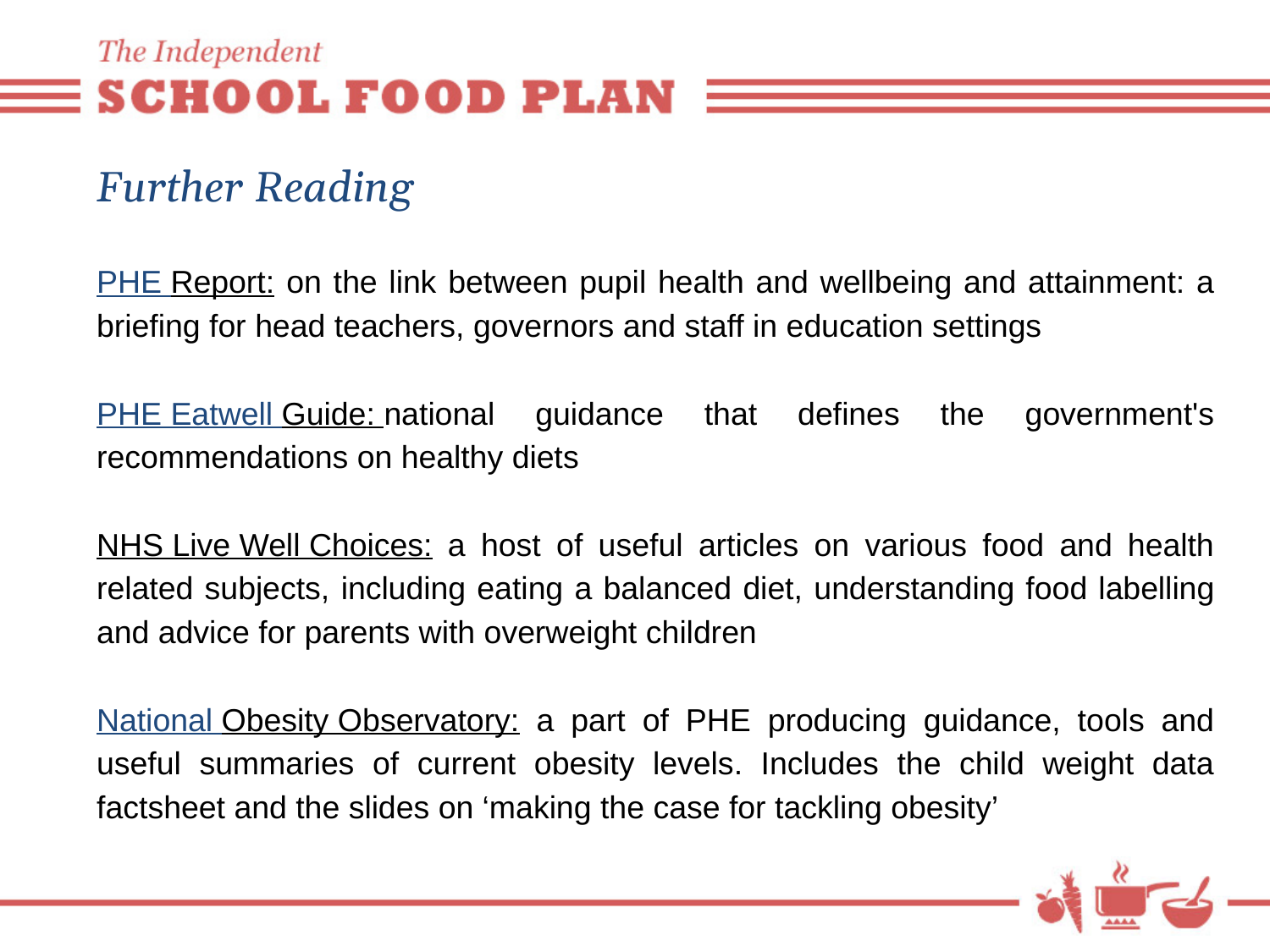

# Further Reading
PHE Report: on the link between pupil health and wellbeing and attainment: a briefing for head teachers, governors and staff in education settings

PHE Eatwell Guide: national guidance that defines the government's recommendations on healthy diets

NHS Live Well Choices: a host of useful articles on various food and health related subjects, including eating a balanced diet, understanding food labelling and advice for parents with overweight children

National Obesity Observatory: a part of PHE producing guidance, tools and useful summaries of current obesity levels. Includes the child weight data factsheet and the slides on ‘making the case for tackling obesity’